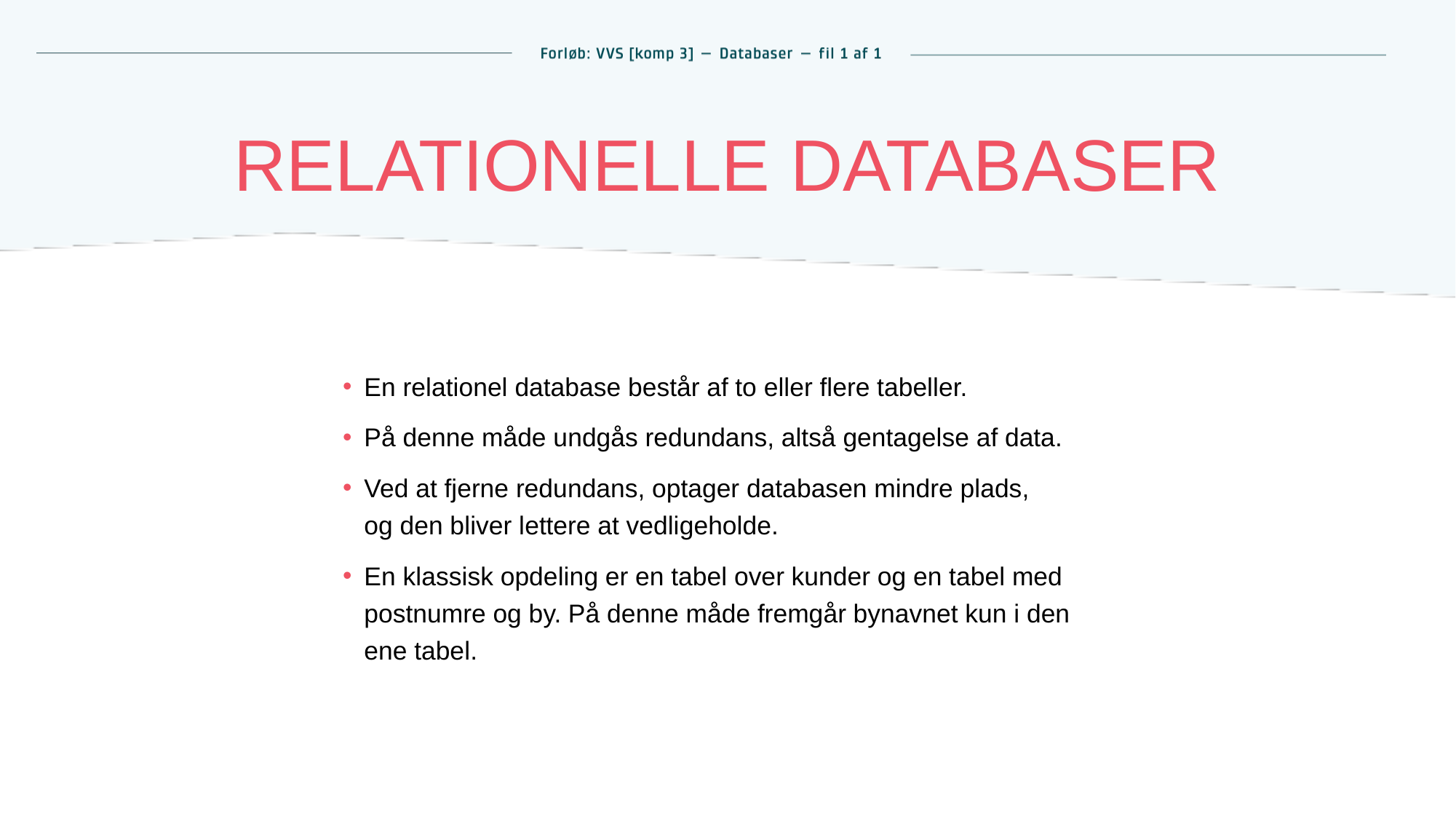

# Relationelle databaser
En relationel database består af to eller flere tabeller.
På denne måde undgås redundans, altså gentagelse af data.
Ved at fjerne redundans, optager databasen mindre plads,
og den bliver lettere at vedligeholde.
En klassisk opdeling er en tabel over kunder og en tabel med postnumre og by. På denne måde fremgår bynavnet kun i den ene tabel.
13